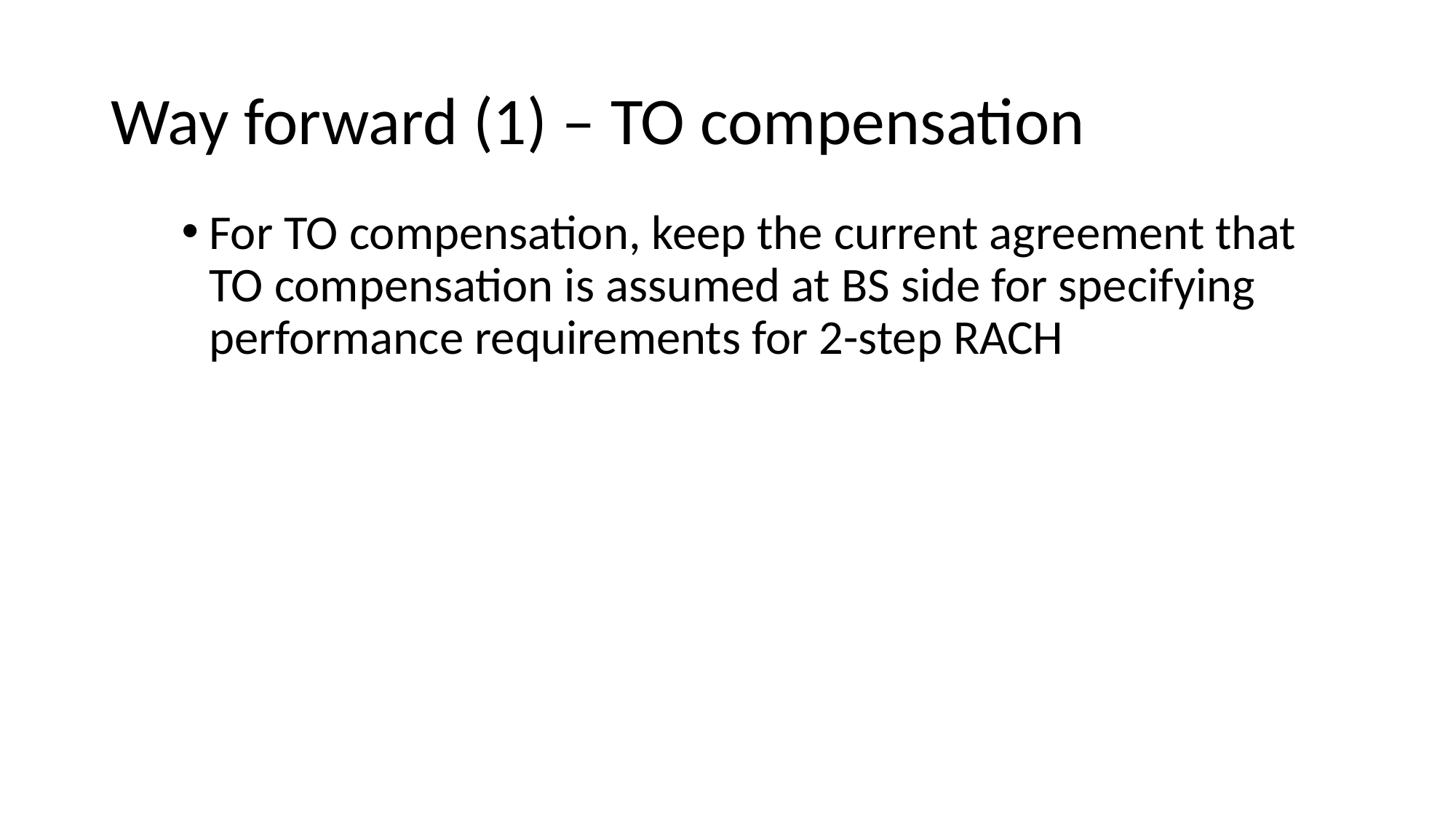

# Way forward (1) – TO compensation
For TO compensation, keep the current agreement that TO compensation is assumed at BS side for specifying performance requirements for 2-step RACH